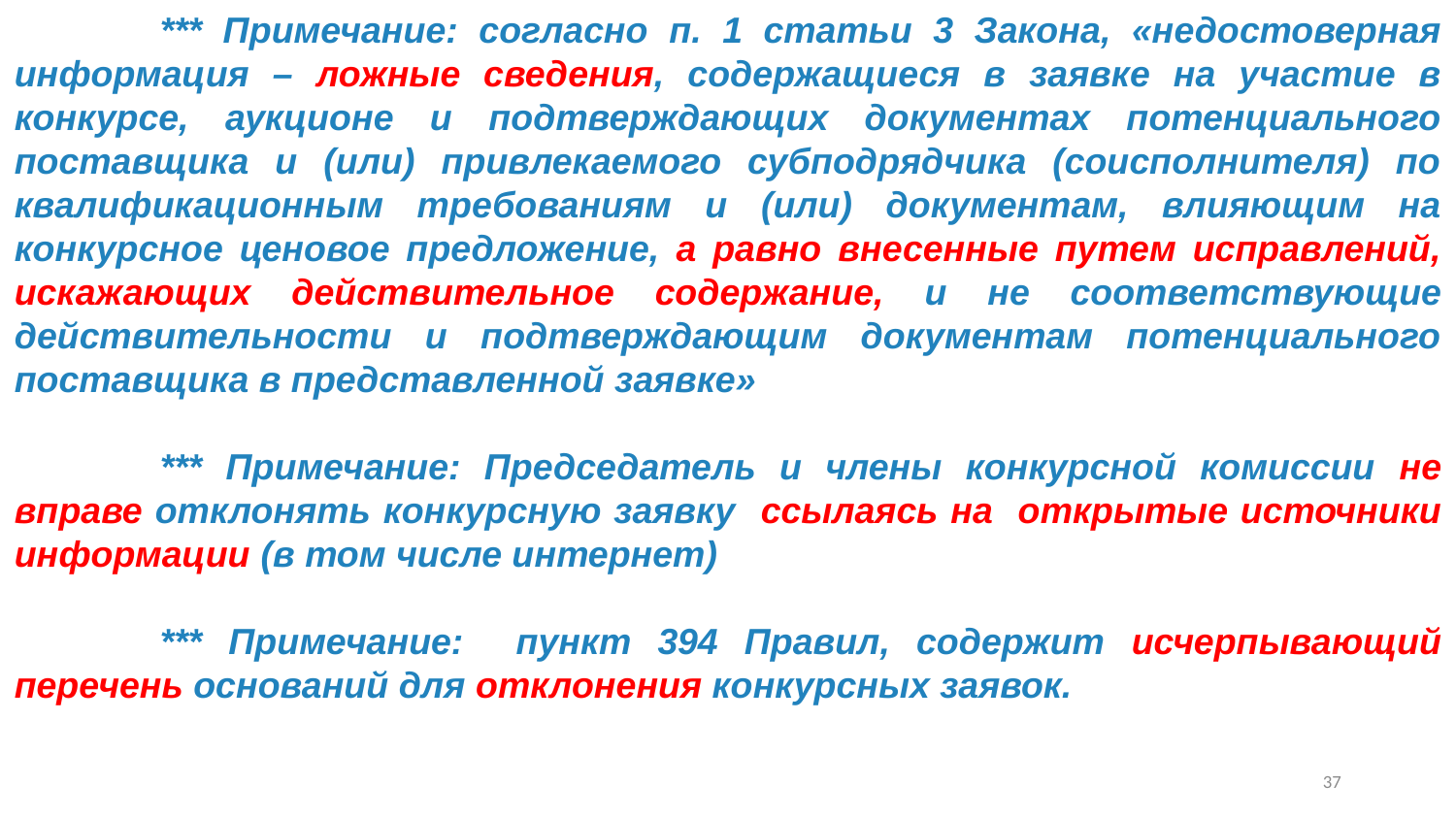

*** Примечание: согласно п. 1 статьи 3 Закона, «недостоверная информация – ложные сведения, содержащиеся в заявке на участие в конкурсе, аукционе и подтверждающих документах потенциального поставщика и (или) привлекаемого субподрядчика (соисполнителя) по квалификационным требованиям и (или) документам, влияющим на конкурсное ценовое предложение, а равно внесенные путем исправлений, искажающих действительное содержание, и не соответствующие действительности и подтверждающим документам потенциального поставщика в представленной заявке»

	*** Примечание: Председатель и члены конкурсной комиссии не вправе отклонять конкурсную заявку  ссылаясь на  открытые источники информации (в том числе интернет)

	*** Примечание:  пункт 394 Правил, содержит исчерпывающий перечень оснований для отклонения конкурсных заявок.

37